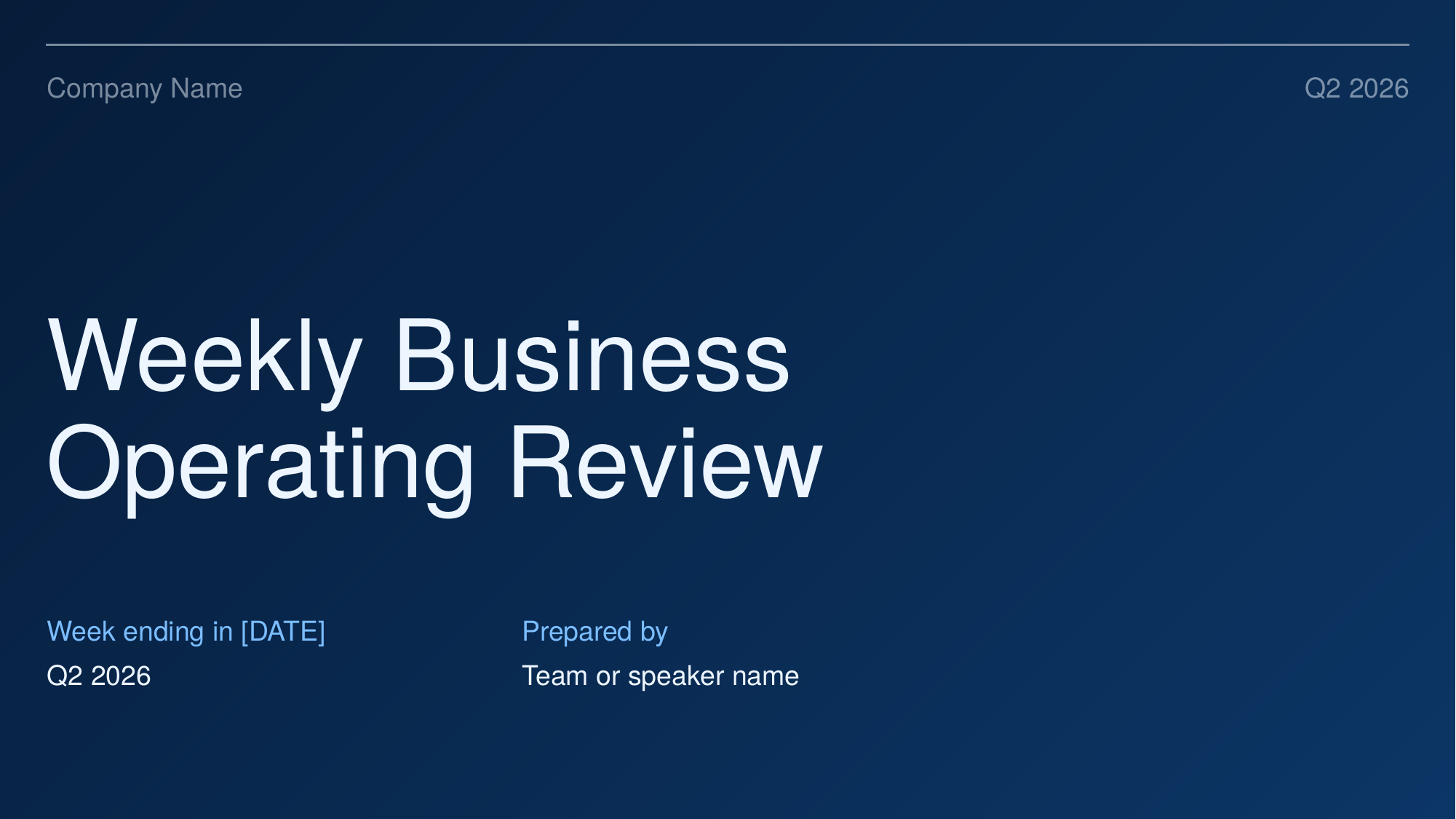

Company Name
Q2 2026
# Weekly Business Operating Review
Week ending in [DATE]
Q2 2026
Prepared by
Team or speaker name